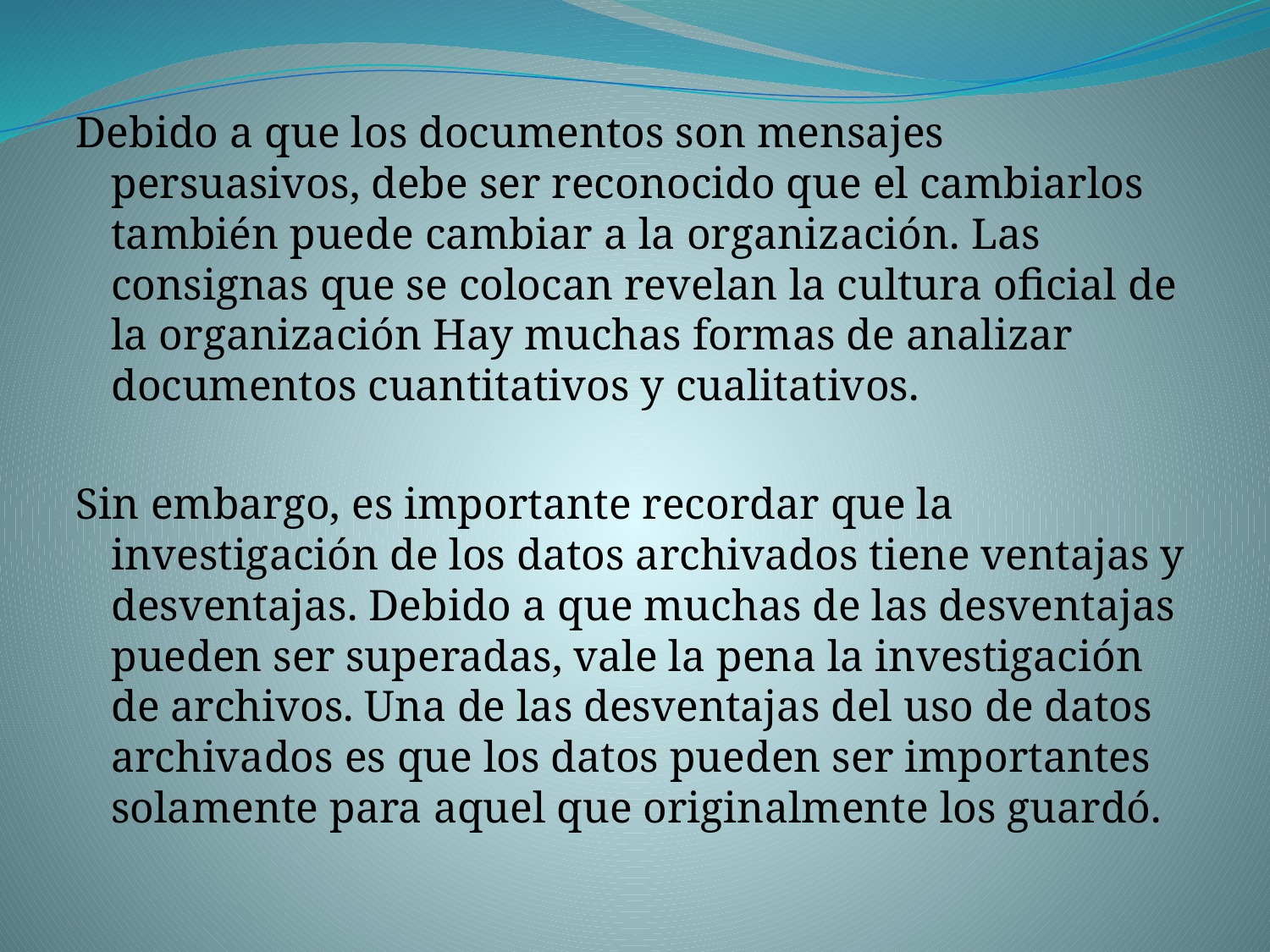

Debido a que los documentos son mensajes persuasivos, debe ser reconocido que el cambiarlos también puede cambiar a la organización. Las consignas que se colocan revelan la cultura oficial de la organización Hay muchas formas de analizar documentos cuantitativos y cualitativos.

Sin embargo, es importante recordar que la investigación de los datos archivados tiene ventajas y desventajas. Debido a que muchas de las desventajas pueden ser superadas, vale la pena la investigación de archivos. Una de las desventajas del uso de datos archivados es que los datos pueden ser importantes solamente para aquel que originalmente los guardó.